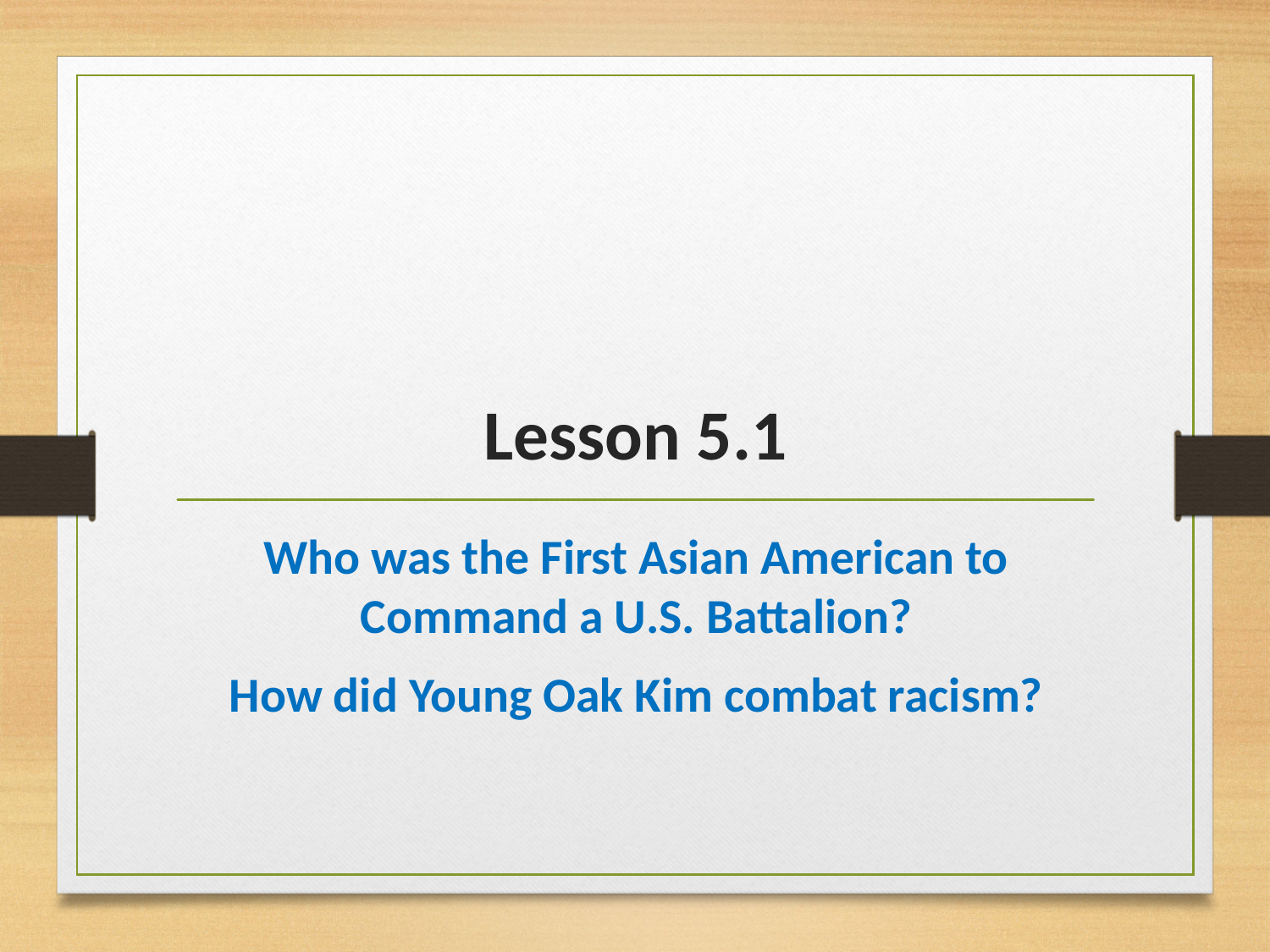

# Lesson 5.1
Who was the First Asian American to Command a U.S. Battalion?
How did Young Oak Kim combat racism?